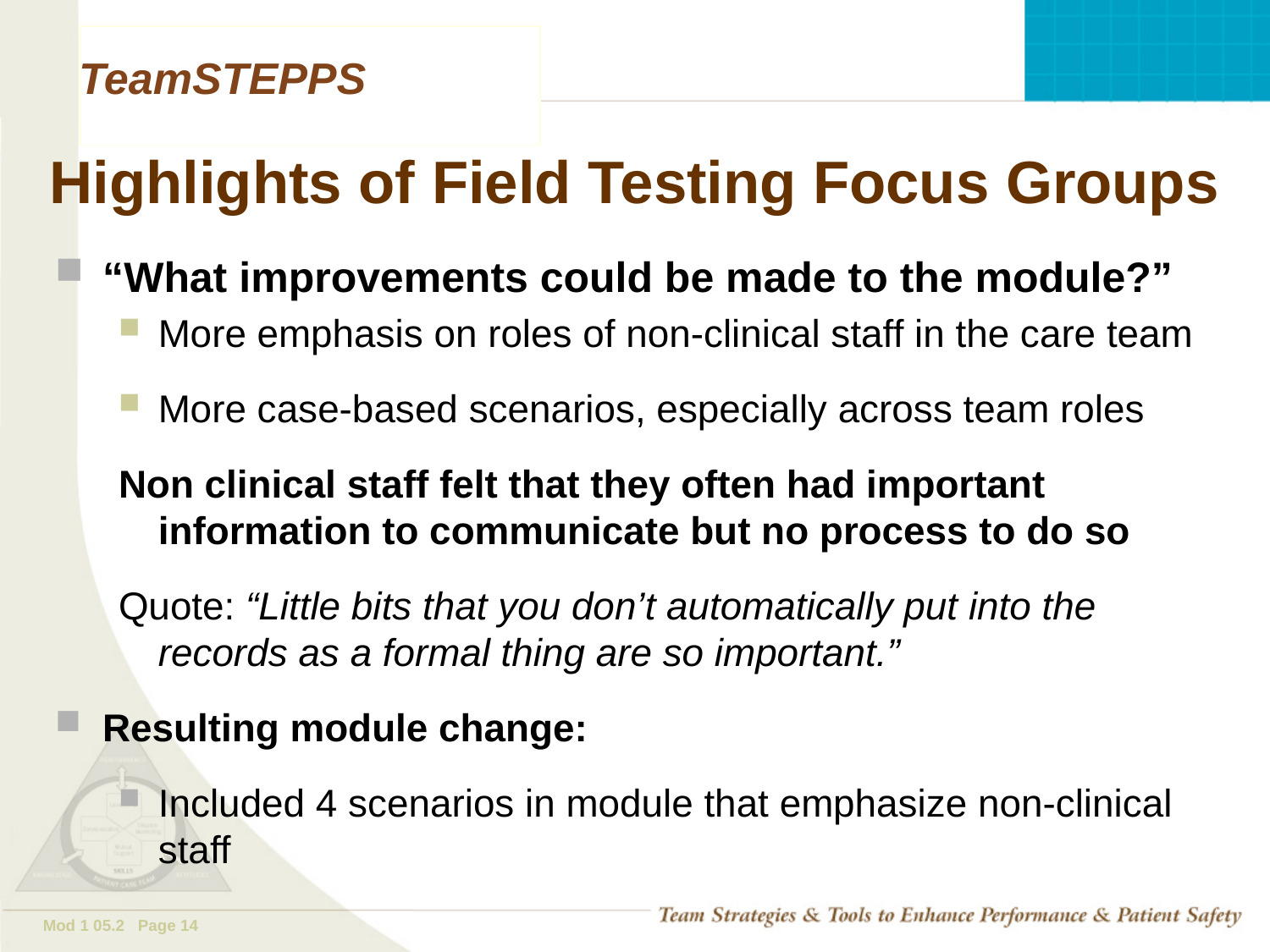

# Highlights of Field Testing Focus Groups
“What improvements could be made to the module?”
More emphasis on roles of non-clinical staff in the care team
More case-based scenarios, especially across team roles
Non clinical staff felt that they often had important information to communicate but no process to do so
Quote: “Little bits that you don’t automatically put into the records as a formal thing are so important.”
Resulting module change:
Included 4 scenarios in module that emphasize non-clinical staff